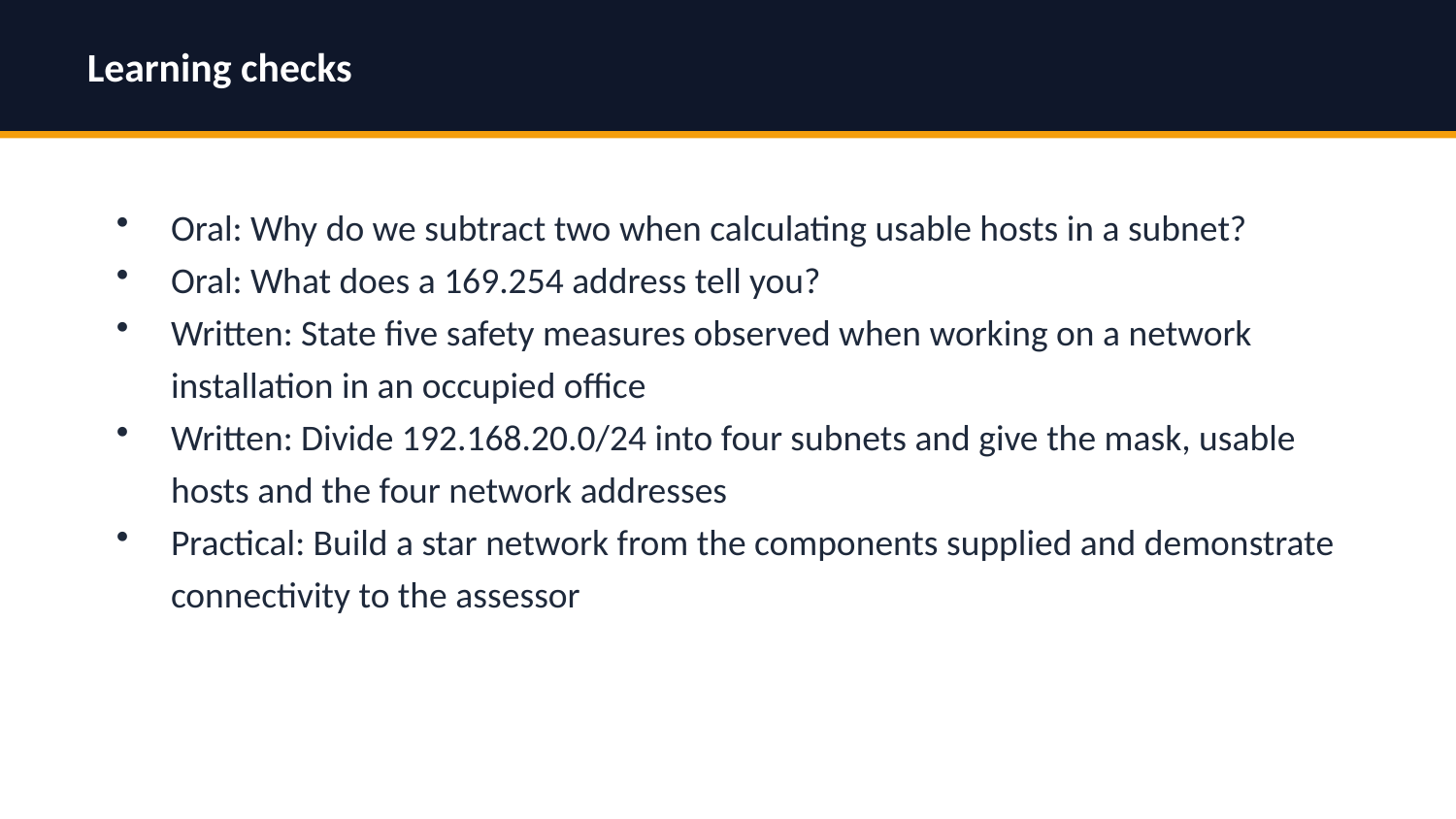

Learning checks

Oral: Why do we subtract two when calculating usable hosts in a subnet?
Oral: What does a 169.254 address tell you?
Written: State five safety measures observed when working on a network installation in an occupied office
Written: Divide 192.168.20.0/24 into four subnets and give the mask, usable hosts and the four network addresses
Practical: Build a star network from the components supplied and demonstrate connectivity to the assessor